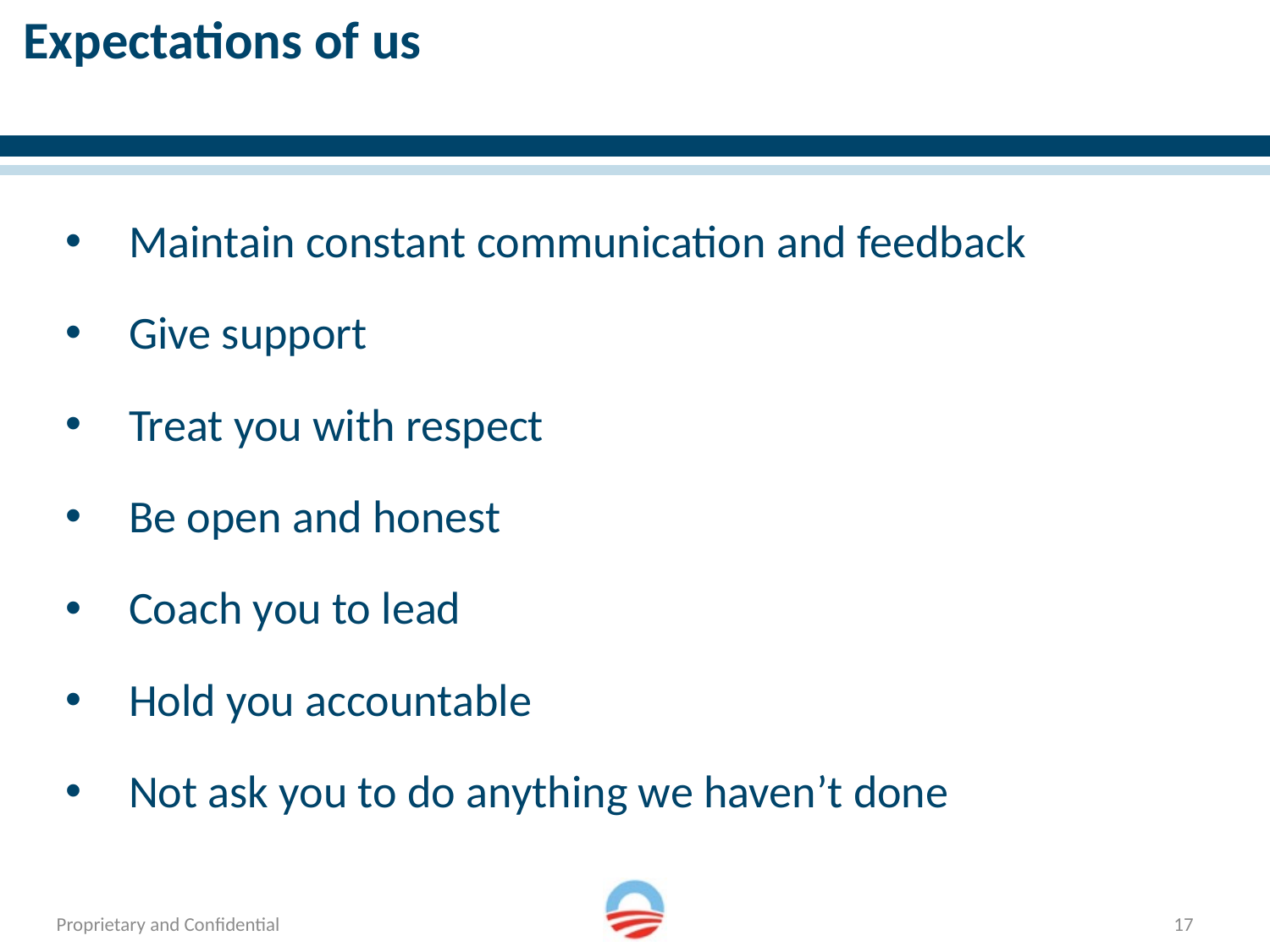

# Expectations of us
Maintain constant communication and feedback
Give support
Treat you with respect
Be open and honest
Coach you to lead
Hold you accountable
Not ask you to do anything we haven’t done

17